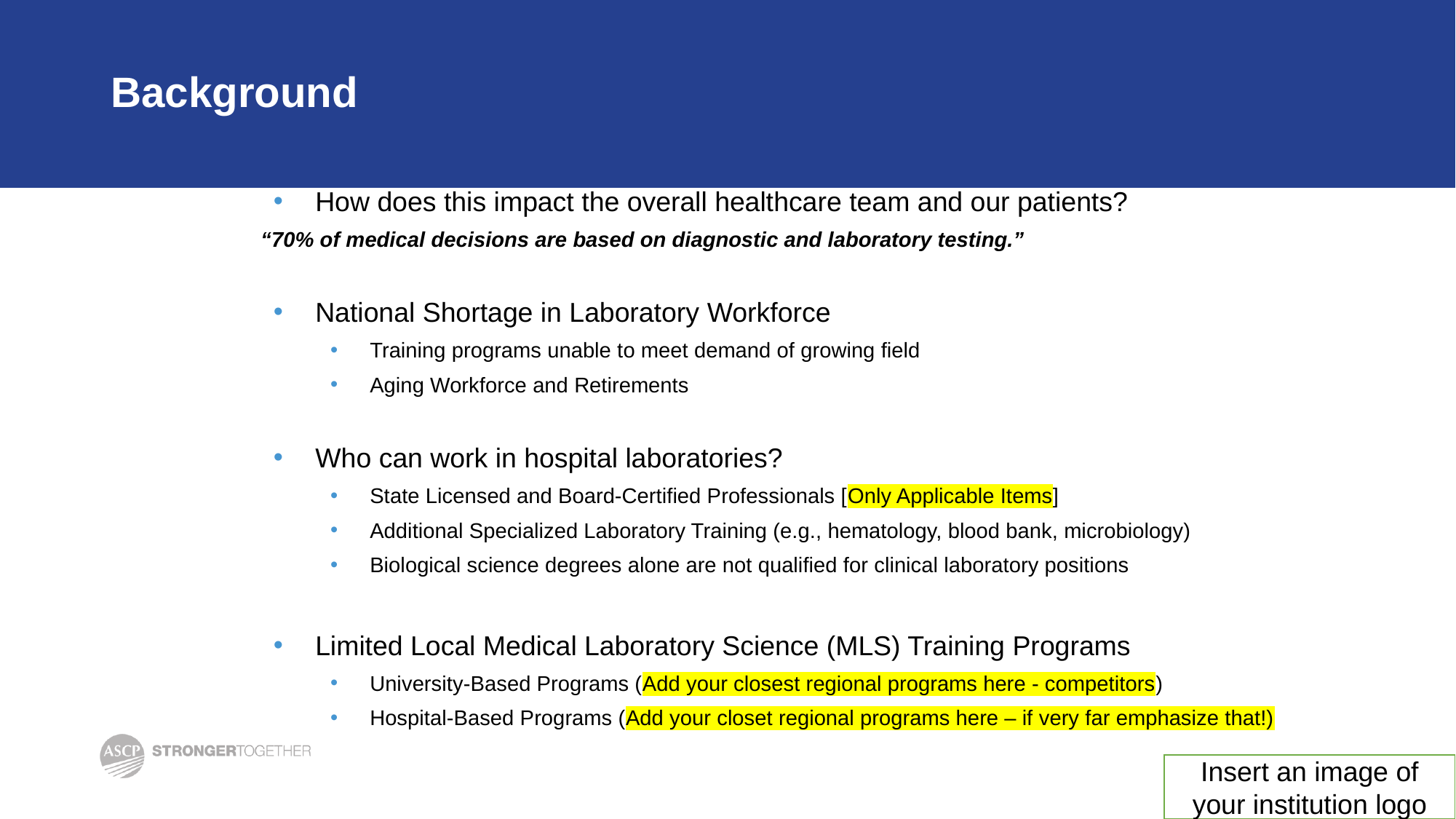

# Background
How does this impact the overall healthcare team and our patients?
“70% of medical decisions are based on diagnostic and laboratory testing.”

National Shortage in Laboratory Workforce
Training programs unable to meet demand of growing field
Aging Workforce and Retirements

Who can work in hospital laboratories?
State Licensed and Board-Certified Professionals [Only Applicable Items]
Additional Specialized Laboratory Training (e.g., hematology, blood bank, microbiology)
Biological science degrees alone are not qualified for clinical laboratory positions

Limited Local Medical Laboratory Science (MLS) Training Programs
University-Based Programs (Add your closest regional programs here - competitors)
Hospital-Based Programs (Add your closet regional programs here – if very far emphasize that!)

Insert an image of your institution logo